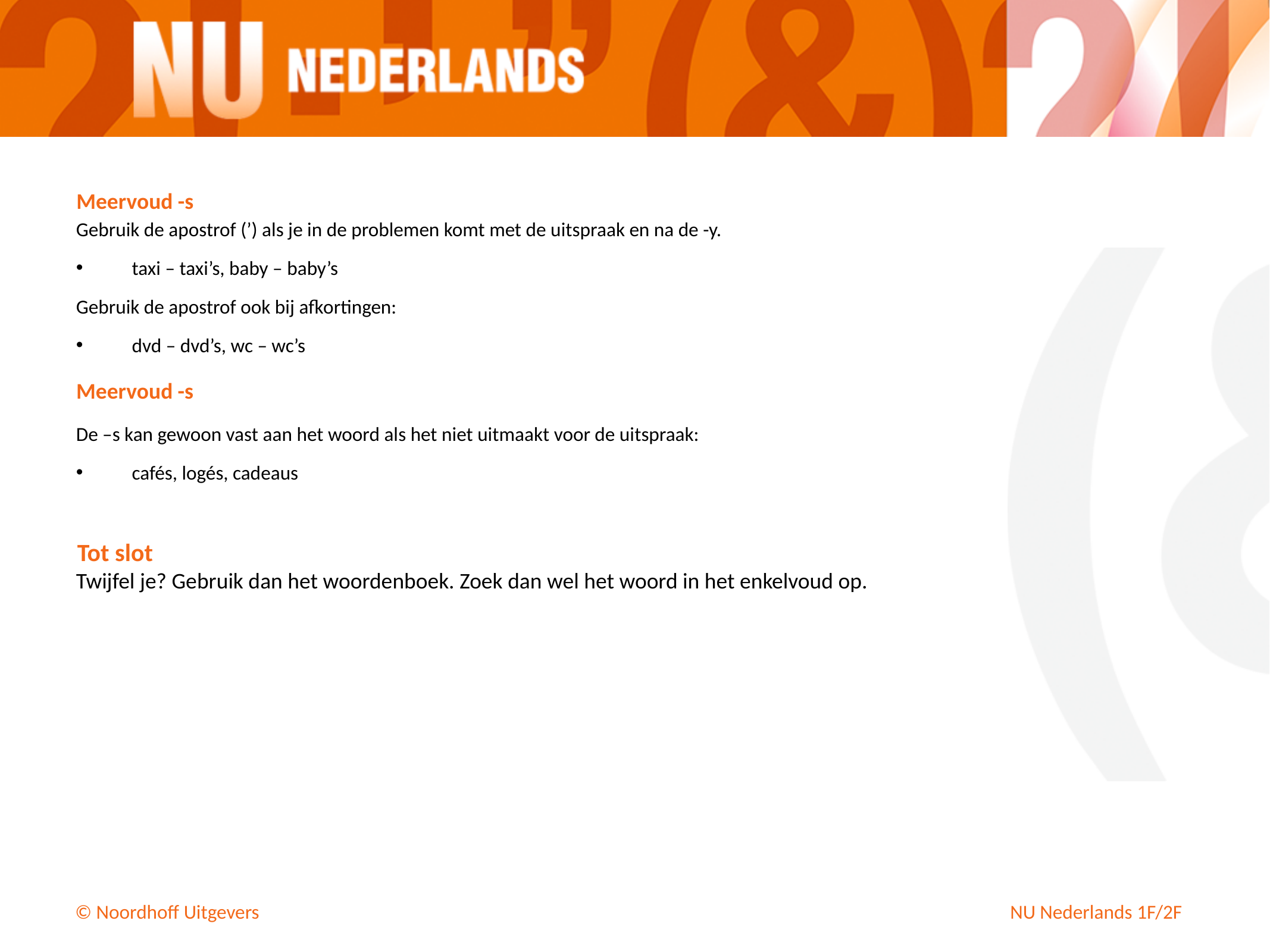

Meervoud -s

Gebruik de apostrof (’) als je in de problemen komt met de uitspraak en na de -y.
taxi – taxi’s, baby – baby’s
Gebruik de apostrof ook bij afkortingen:
dvd – dvd’s, wc – wc’s

Meervoud -s

De –s kan gewoon vast aan het woord als het niet uitmaakt voor de uitspraak:
cafés, logés, cadeaus
Tot slot
Twijfel je? Gebruik dan het woordenboek. Zoek dan wel het woord in het enkelvoud op.
NU Nederlands 1F/2F